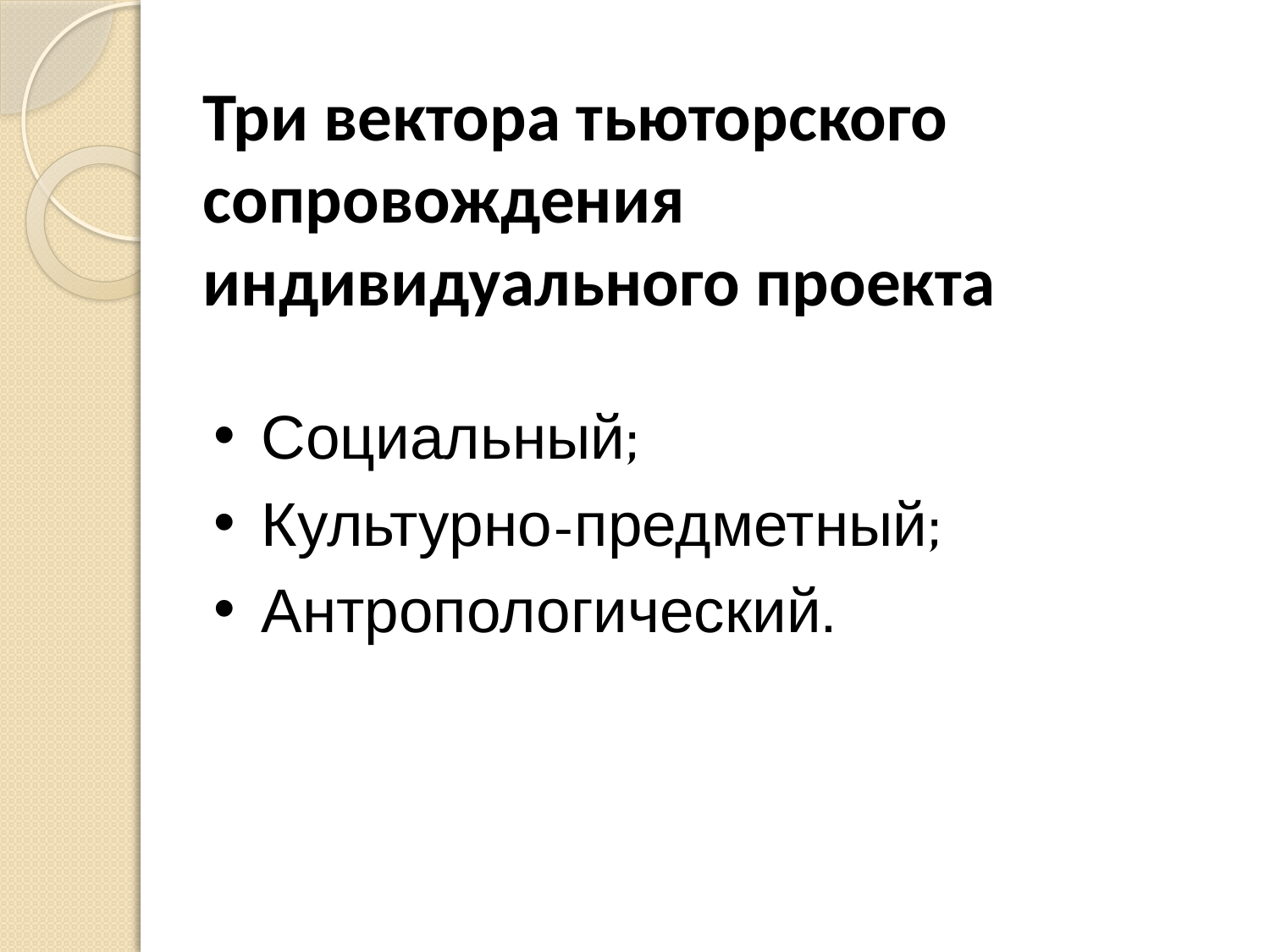

# Три вектора тьюторского сопровождения индивидуального проекта
Социальный;
Культурно-предметный;
Антропологический.